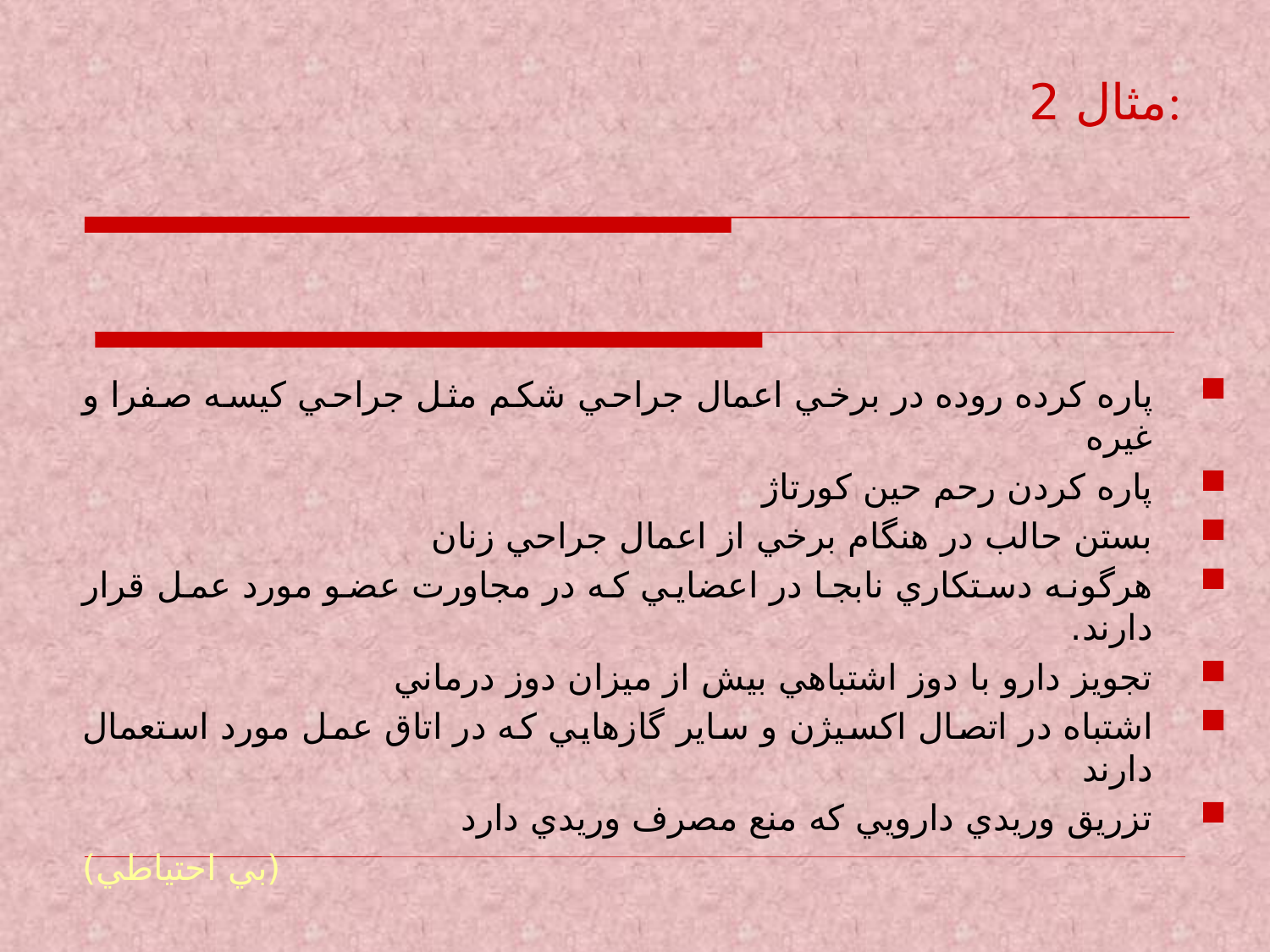

# مثال 2:
پاره كرده روده در برخي اعمال جراحي شكم مثل جراحي كيسه صفرا و غيره
پاره كردن رحم حين كورتاژ
بستن حالب در هنگام برخي از اعمال جراحي زنان
هرگونه دستكاري نابجا در اعضايي كه در مجاورت عضو مورد عمل قرار دارند.
تجويز دارو با دوز اشتباهي بيش از ميزان دوز درماني
اشتباه در اتصال اكسيژن و ساير گازهايي كه در اتاق عمل مورد استعمال دارند
تزريق وريدي دارويي كه منع مصرف وريدي دارد
(بي احتياطي)